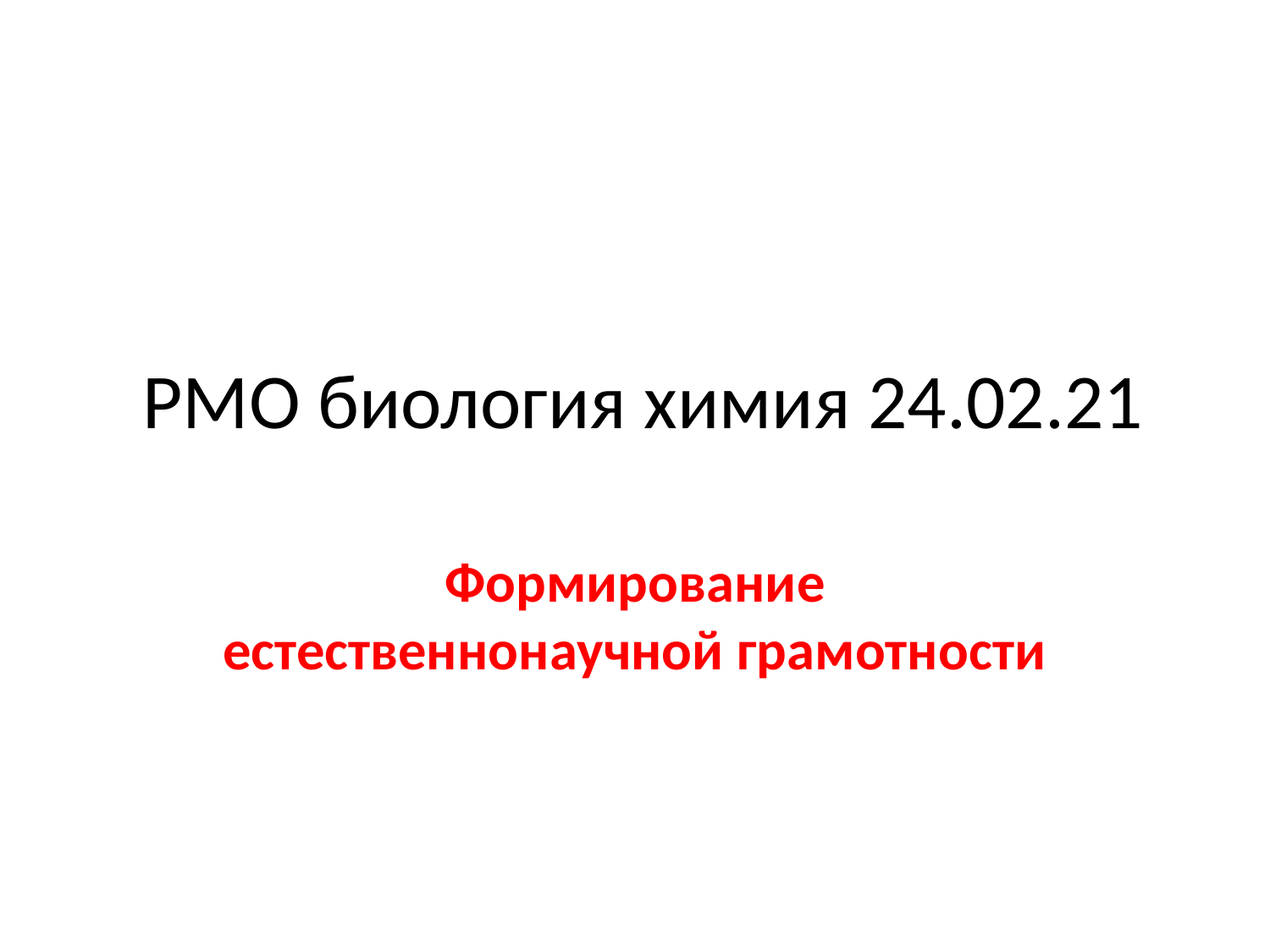

# РМО биология химия 24.02.21
Формирование естественнонаучной грамотности